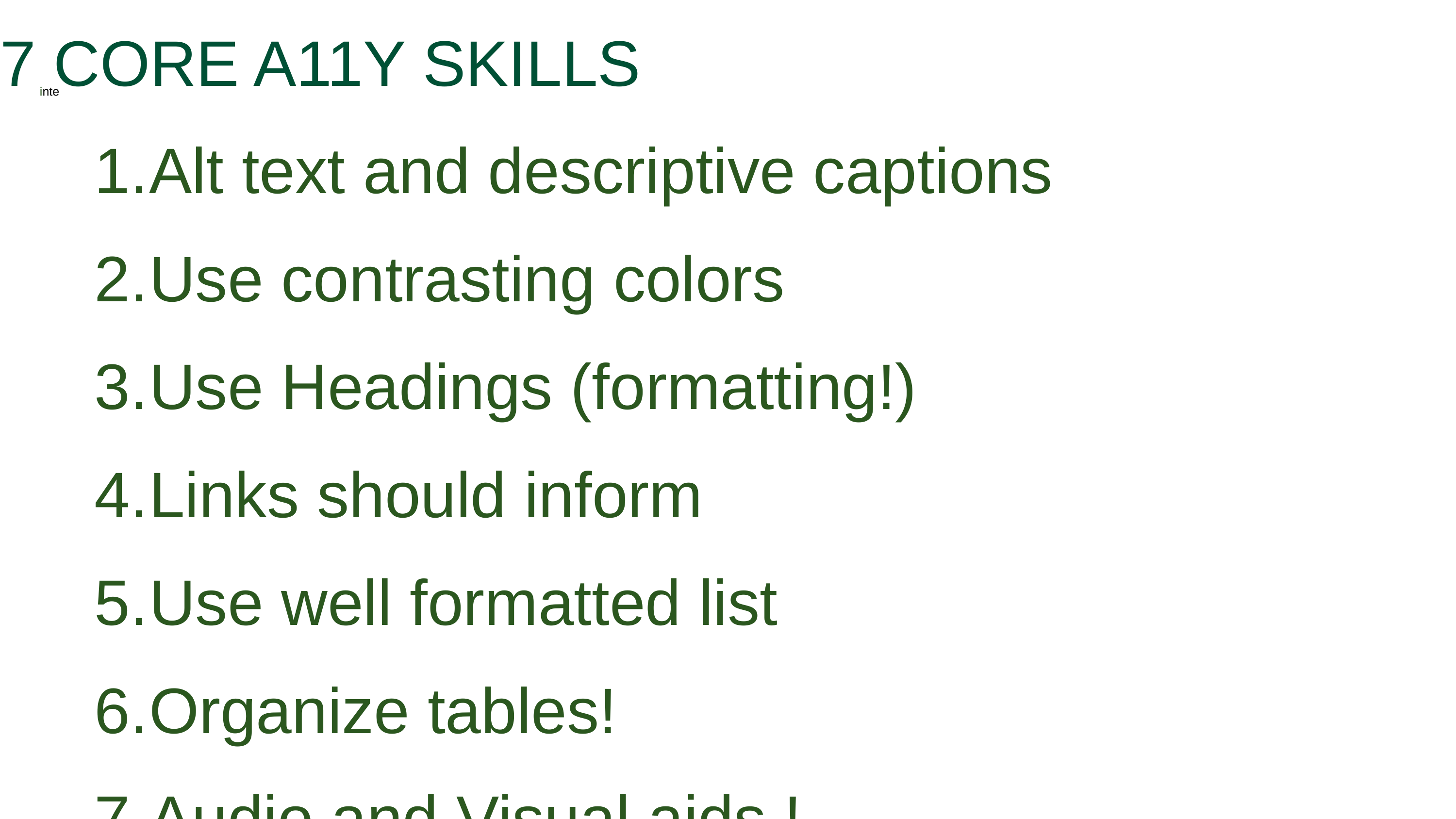

7 CORE A11Y SKILLS
inte
Alt text and descriptive captions
Use contrasting colors
Use Headings (formatting!)
Links should inform
Use well formatted list
Organize tables!
Audio and Visual aids !